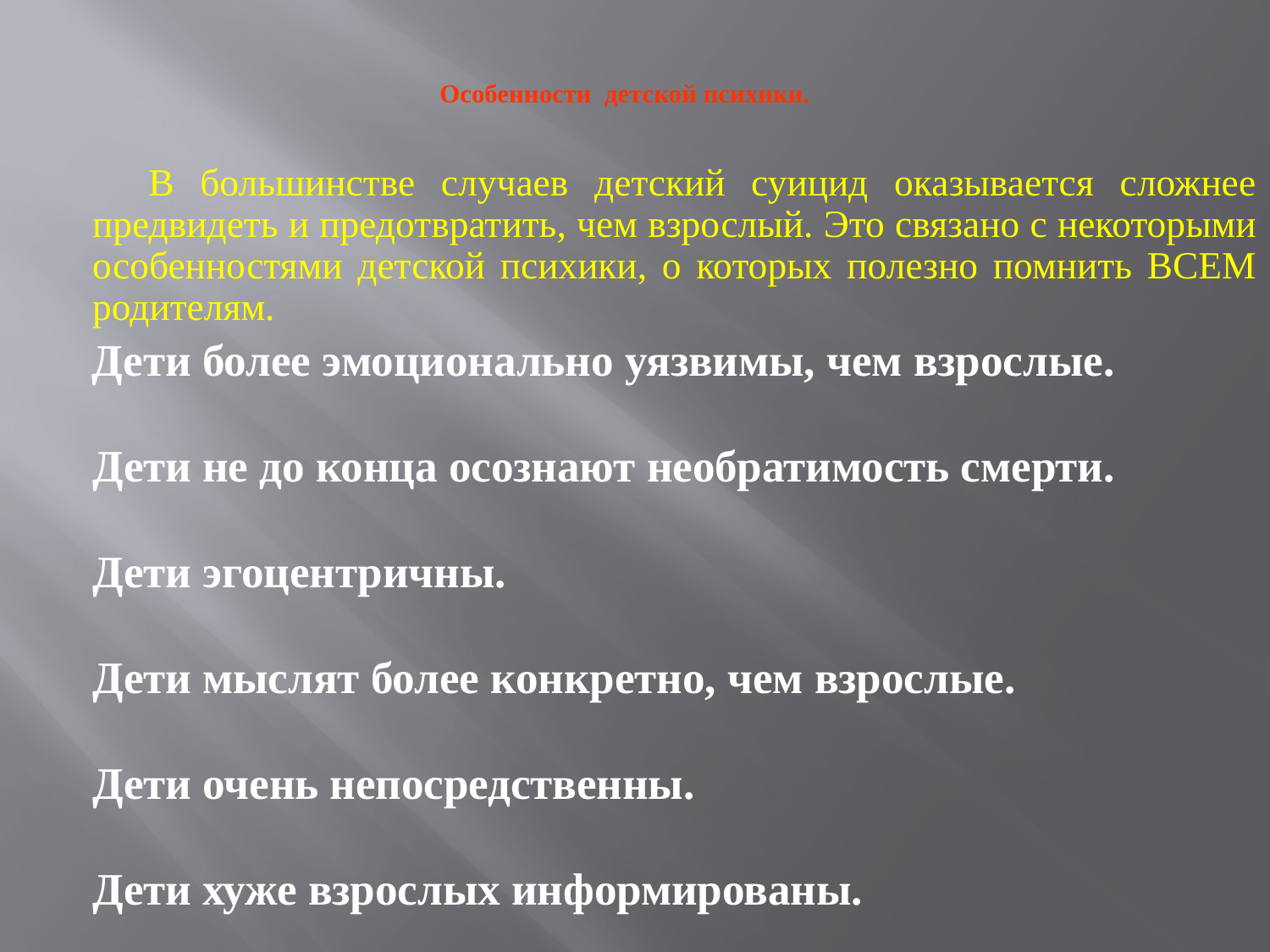

# Особенности  детской психики.
В большинстве случаев детский суицид оказывается сложнее предвидеть и предотвратить, чем взрослый. Это связано с некоторыми особенностями детской психики, о которых полезно помнить ВСЕМ родителям.
     Дети более эмоционально уязвимы, чем взрослые.
Дети не до конца осознают необратимость смерти.
Дети эгоцентричны.
Дети мыслят более конкретно, чем взрослые.
Дети очень непосредственны.
Дети хуже взрослых информированы.